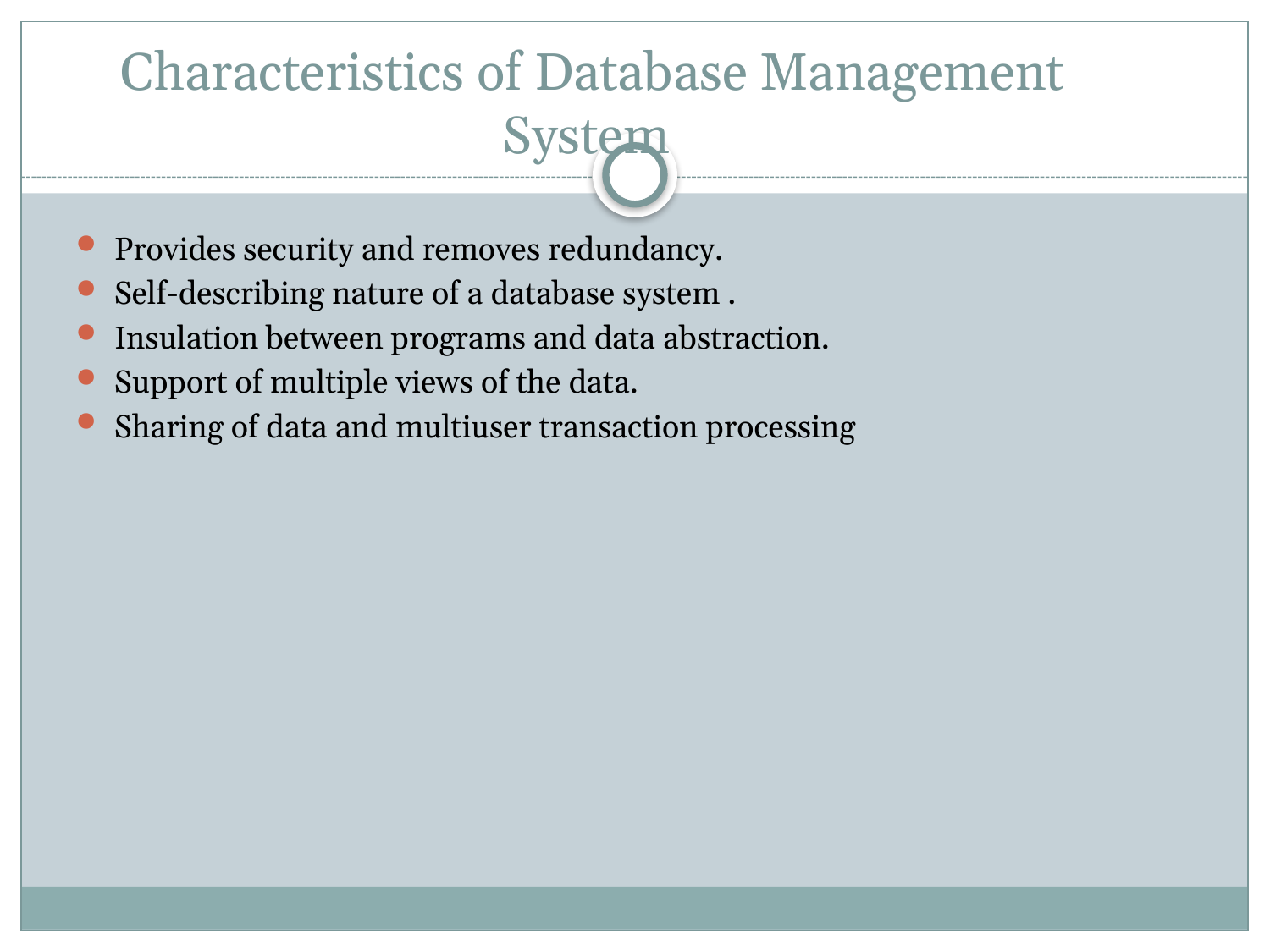

# Characteristics of Database Management System
Provides security and removes redundancy.
Self-describing nature of a database system .
Insulation between programs and data abstraction.
Support of multiple views of the data.
Sharing of data and multiuser transaction processing